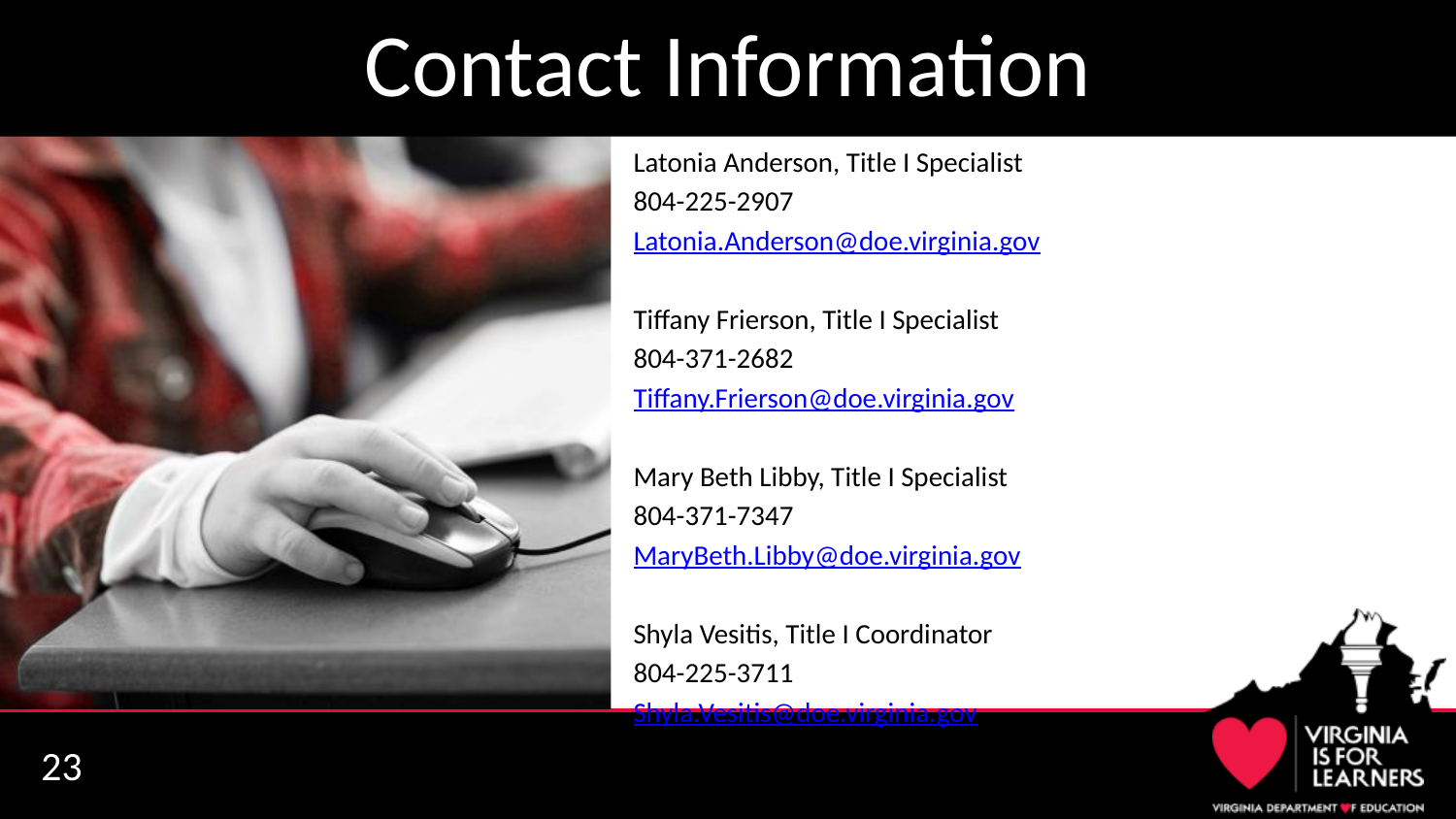

# Contact Information
Latonia Anderson, Title I Specialist
804-225-2907
Latonia.Anderson@doe.virginia.gov

Tiffany Frierson, Title I Specialist
804-371-2682
Tiffany.Frierson@doe.virginia.gov

Mary Beth Libby, Title I Specialist
804-371-7347
MaryBeth.Libby@doe.virginia.gov

Shyla Vesitis, Title I Coordinator
804-225-3711
Shyla.Vesitis@doe.virginia.gov